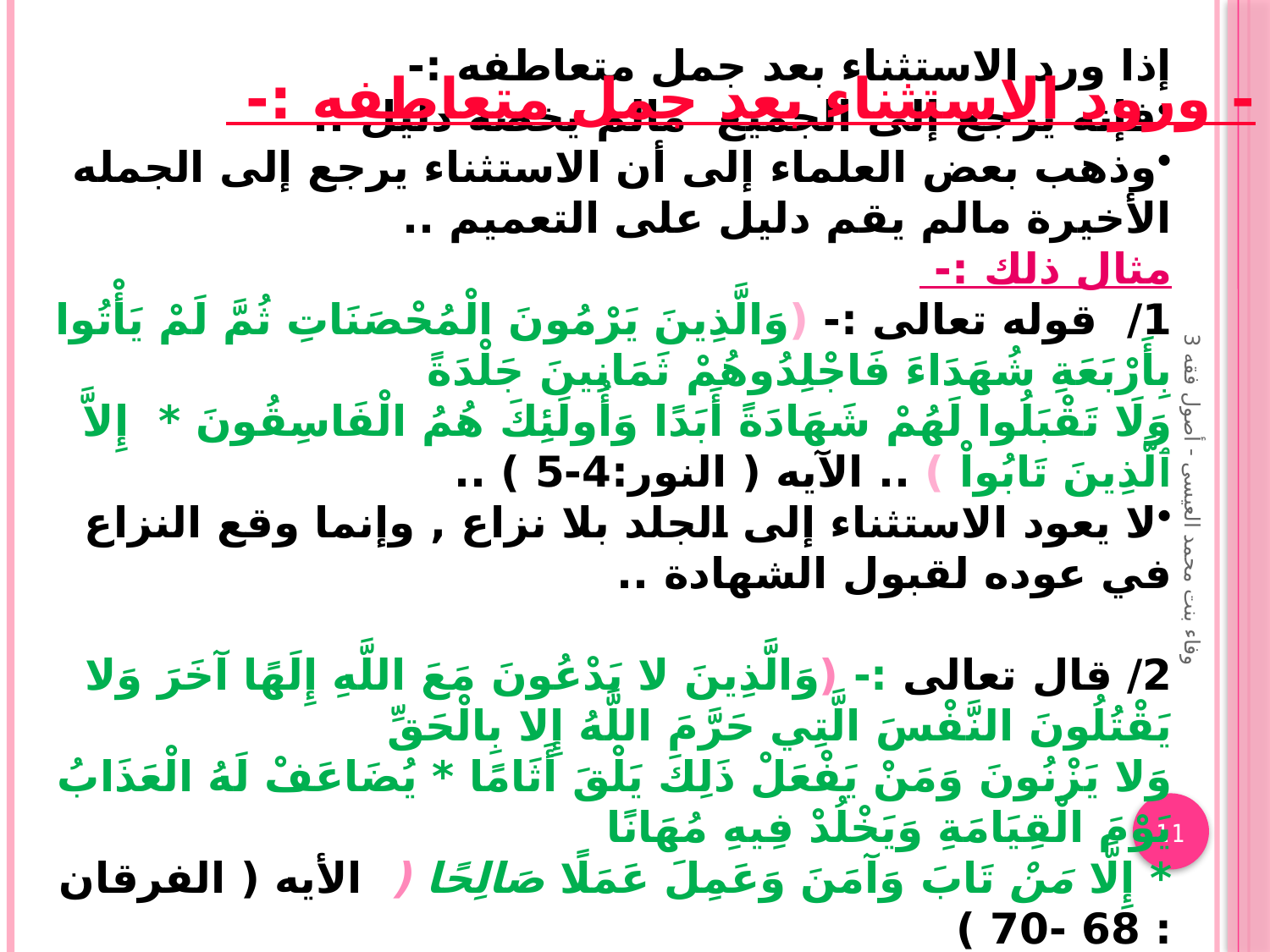

- ورود الاستثناء بعد جمل متعاطفه :-
إذا ورد الاستثناء بعد جمل متعاطفه :-
فإنه يرجع إلى الجميع  مالم يخصه دليل ..
وذهب بعض العلماء إلى أن الاستثناء يرجع إلى الجمله الأخيرة مالم يقم دليل على التعميم ..
مثال ذلك :-
1/  قوله تعالى :- (وَالَّذِينَ يَرْمُونَ الْمُحْصَنَاتِ ثُمَّ لَمْ يَأْتُوا بِأَرْبَعَةِ شُهَدَاءَ فَاجْلِدُوهُمْ ثَمَانِينَ جَلْدَةً
وَلَا تَقْبَلُوا لَهُمْ شَهَادَةً أَبَدًا وَأُولَئِكَ هُمُ الْفَاسِقُونَ *  إِلاَّ ٱلَّذِينَ تَابُواْ ) .. الآيه ( النور:4-5 ) ..
لا يعود الاستثناء إلى الجلد بلا نزاع , وإنما وقع النزاع في عوده لقبول الشهادة ..

2/ قال تعالى :- (وَالَّذِينَ لا يَدْعُونَ مَعَ اللَّهِ إِلَهًا آخَرَ وَلا يَقْتُلُونَ النَّفْسَ الَّتِي حَرَّمَ اللَّهُ إِلا بِالْحَقِّ
وَلا يَزْنُونَ وَمَنْ يَفْعَلْ ذَلِكَ يَلْقَ أَثَامًا * يُضَاعَفْ لَهُ الْعَذَابُ يَوْمَ الْقِيَامَةِ وَيَخْلُدْ فِيهِ مُهَانًا
* إِلَّا مَنْ تَابَ وَآمَنَ وَعَمِلَ عَمَلًا صَالِحًا (  الأيه ( الفرقان : 68 -70 )
فالاستثناء هنا يعود إلى جميع الجمل ..

وفاء بنت محمد العيسى - أصول فقه 3
11